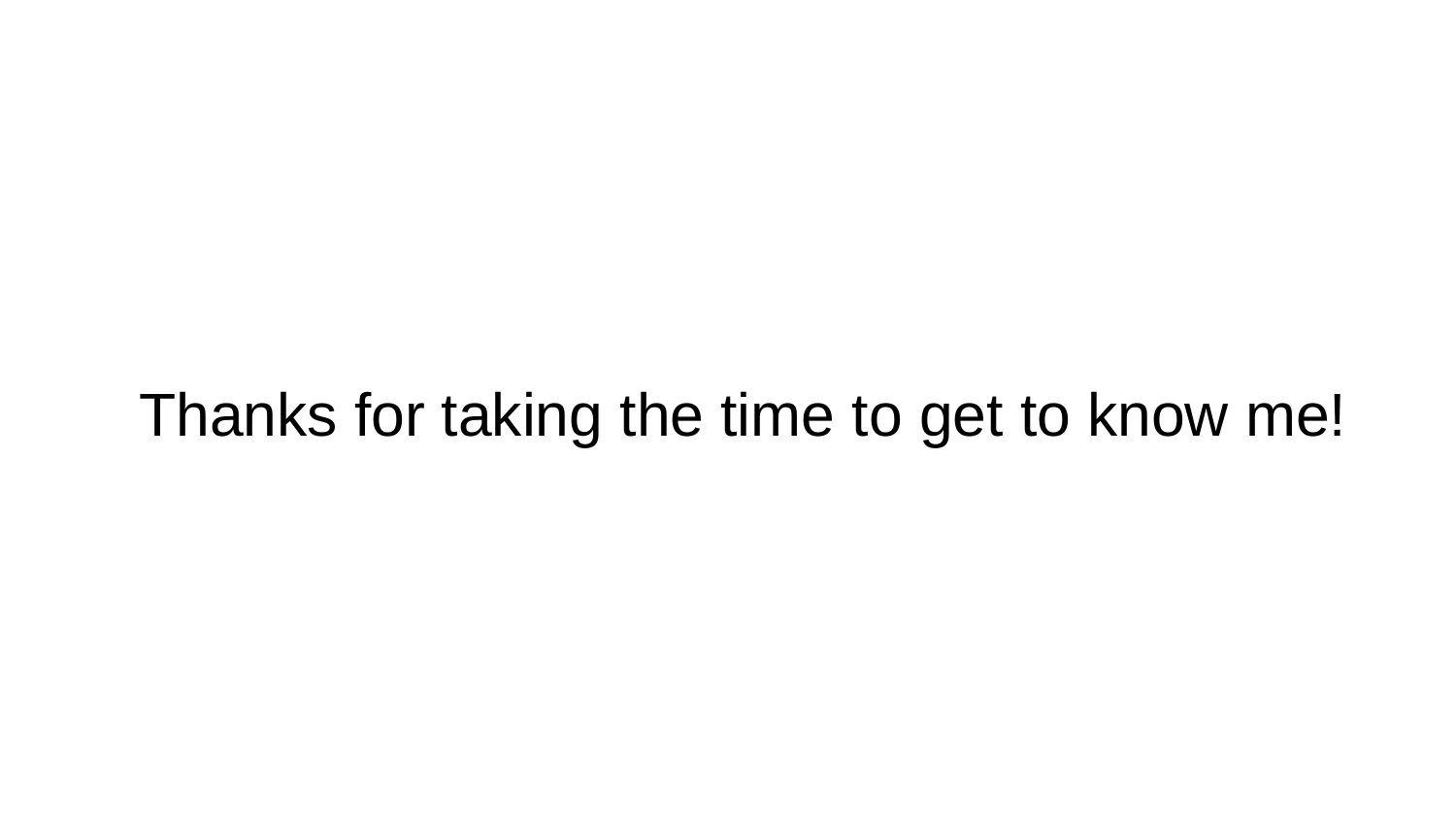

Thanks for taking the time to get to know me!